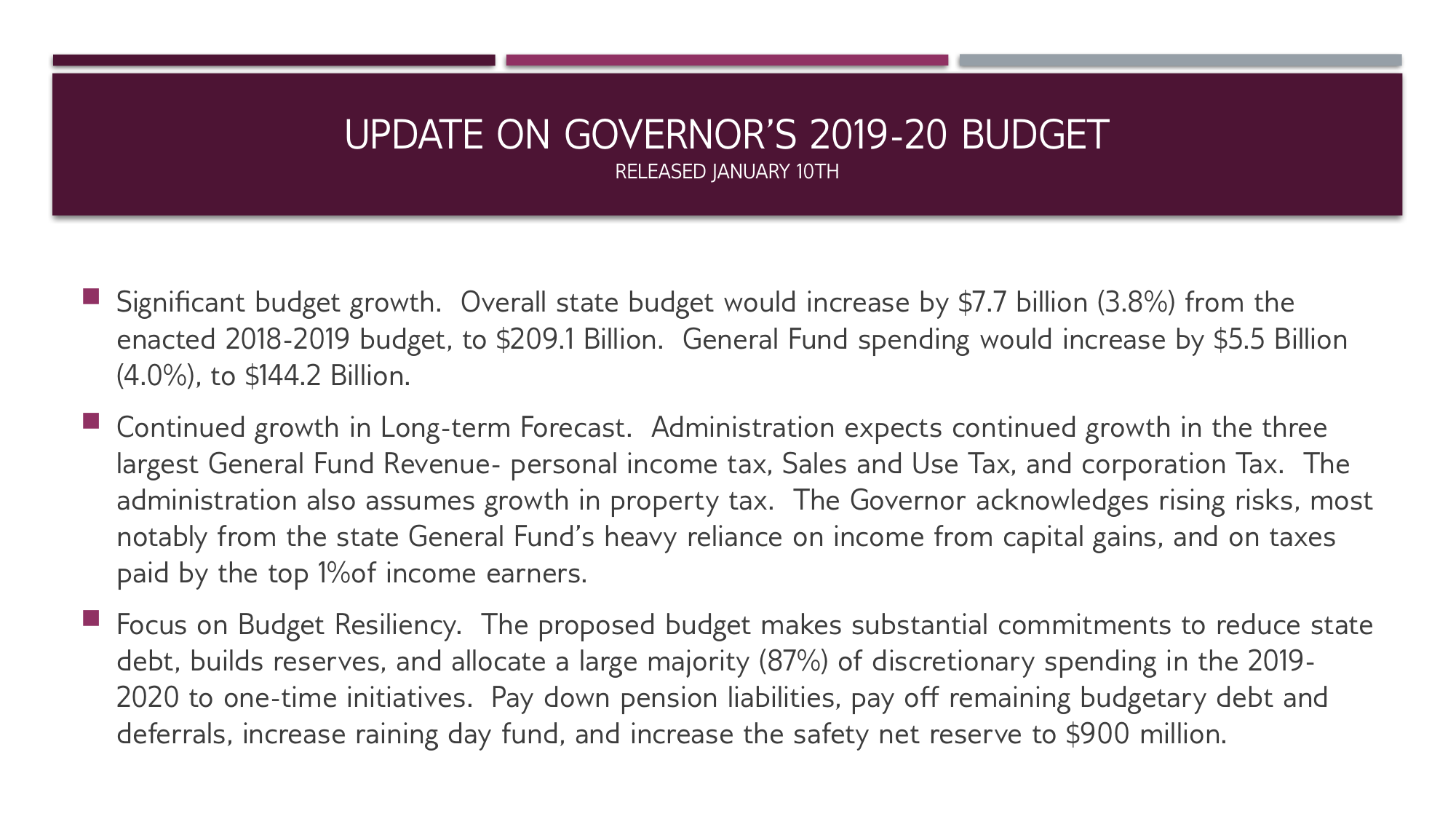

# Update on Governor’s 2019-20 Budget Released January 10th
Significant budget growth.  Overall state budget would increase by $7.7 billion (3.8%) from the enacted 2018-2019 budget, to $209.1 Billion.  General Fund spending would increase by $5.5 Billion (4.0%), to $144.2 Billion.
Continued growth in Long-term Forecast.  Administration expects continued growth in the three largest General Fund Revenue- personal income tax, Sales and Use Tax, and corporation Tax.  The administration also assumes growth in property tax.  The Governor acknowledges rising risks, most notably from the state General Fund’s heavy reliance on income from capital gains, and on taxes paid by the top 1%of income earners.
Focus on Budget Resiliency.  The proposed budget makes substantial commitments to reduce state debt, builds reserves, and allocate a large majority (87%) of discretionary spending in the 2019-2020 to one-time initiatives.  Pay down pension liabilities, pay off remaining budgetary debt and deferrals, increase raining day fund, and increase the safety net reserve to $900 million.